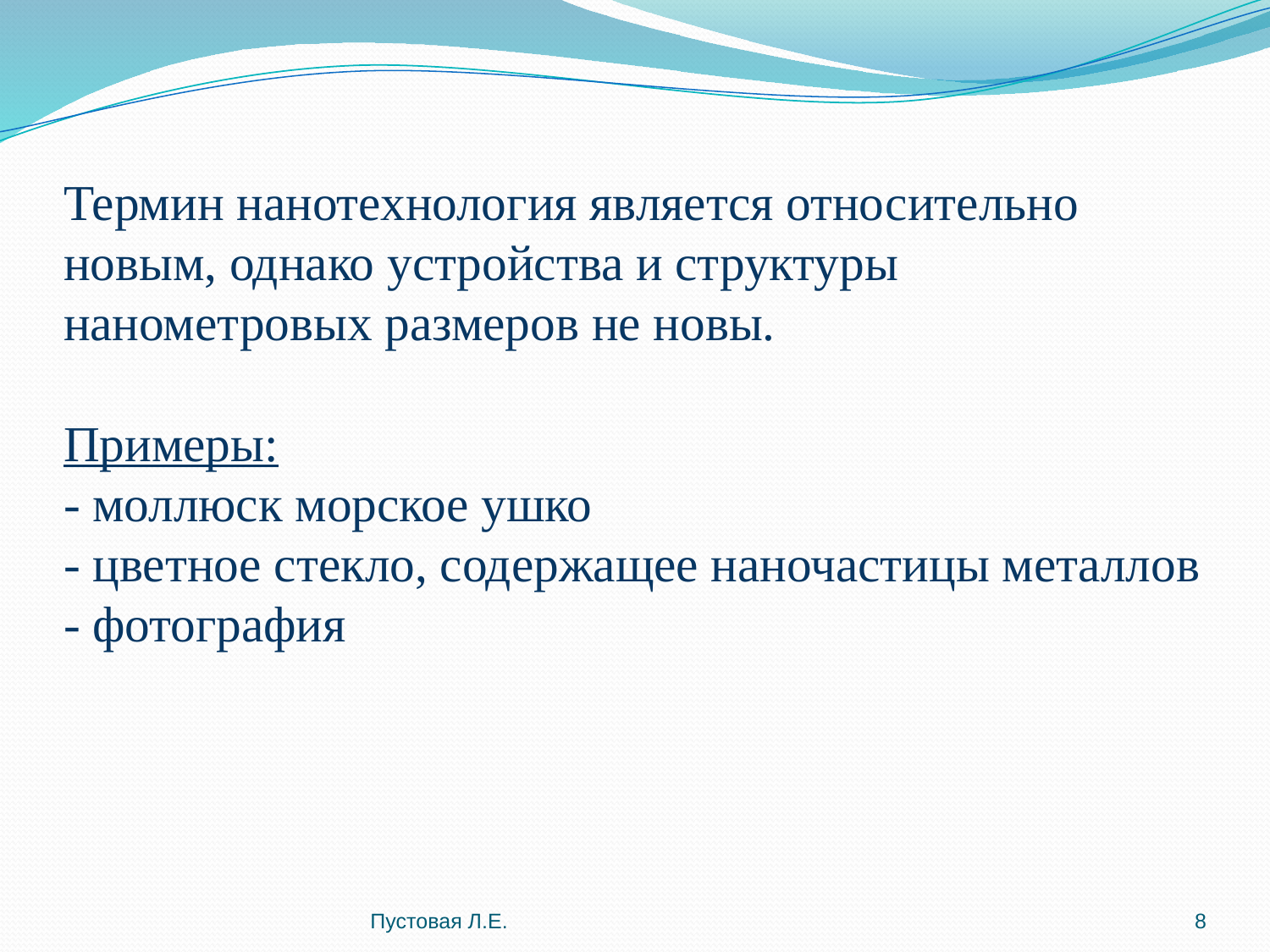

# Термин нанотехнология является относительно новым, однако устройства и структуры нанометровых размеров не новы. Примеры: - моллюск морское ушко - цветное стекло, содержащее наночастицы металлов - фотография
Пустовая Л.Е.
8